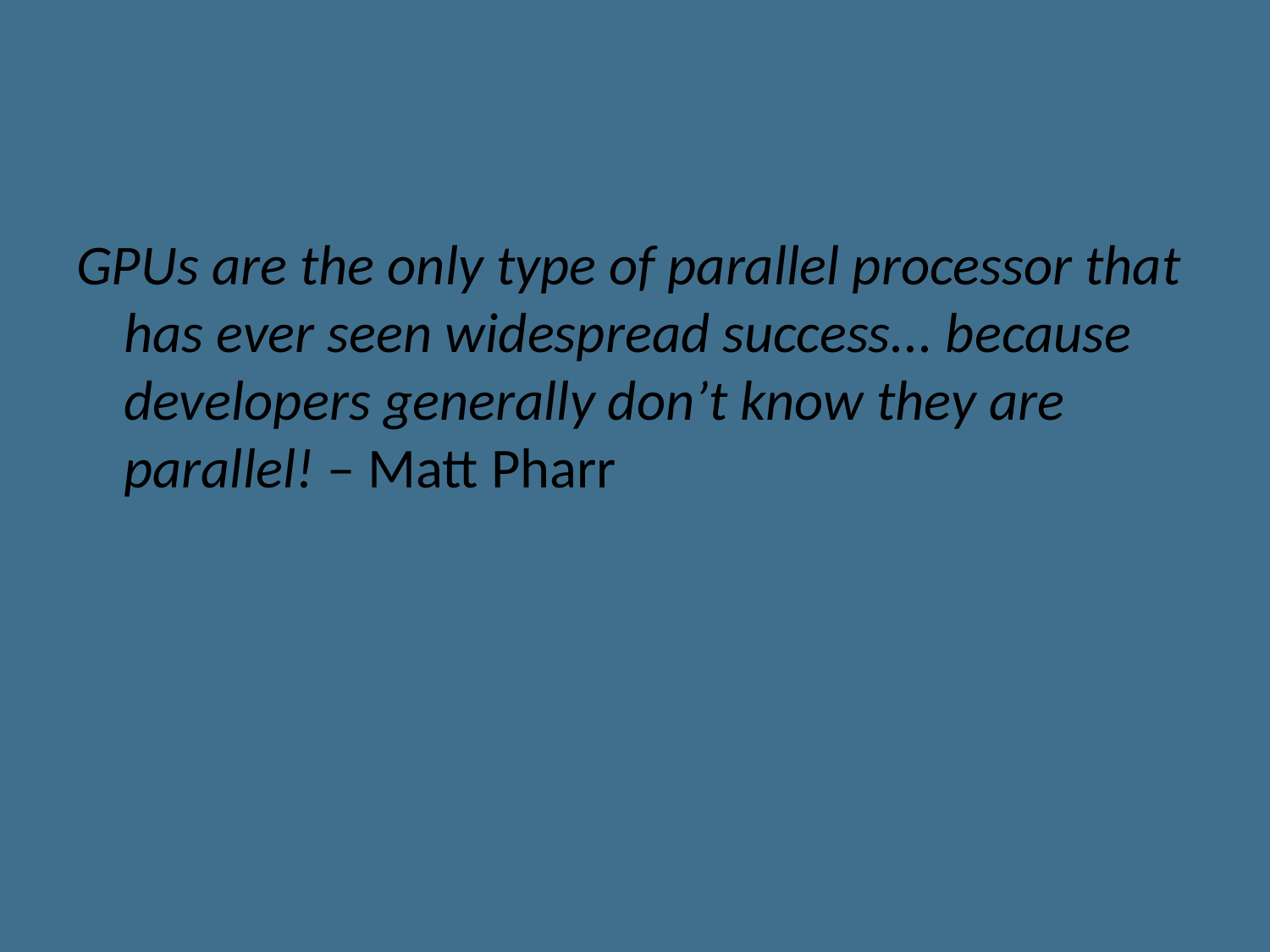

GPUs are the only type of parallel processor that has ever seen widespread success... because developers generally don’t know they are parallel! – Matt Pharr